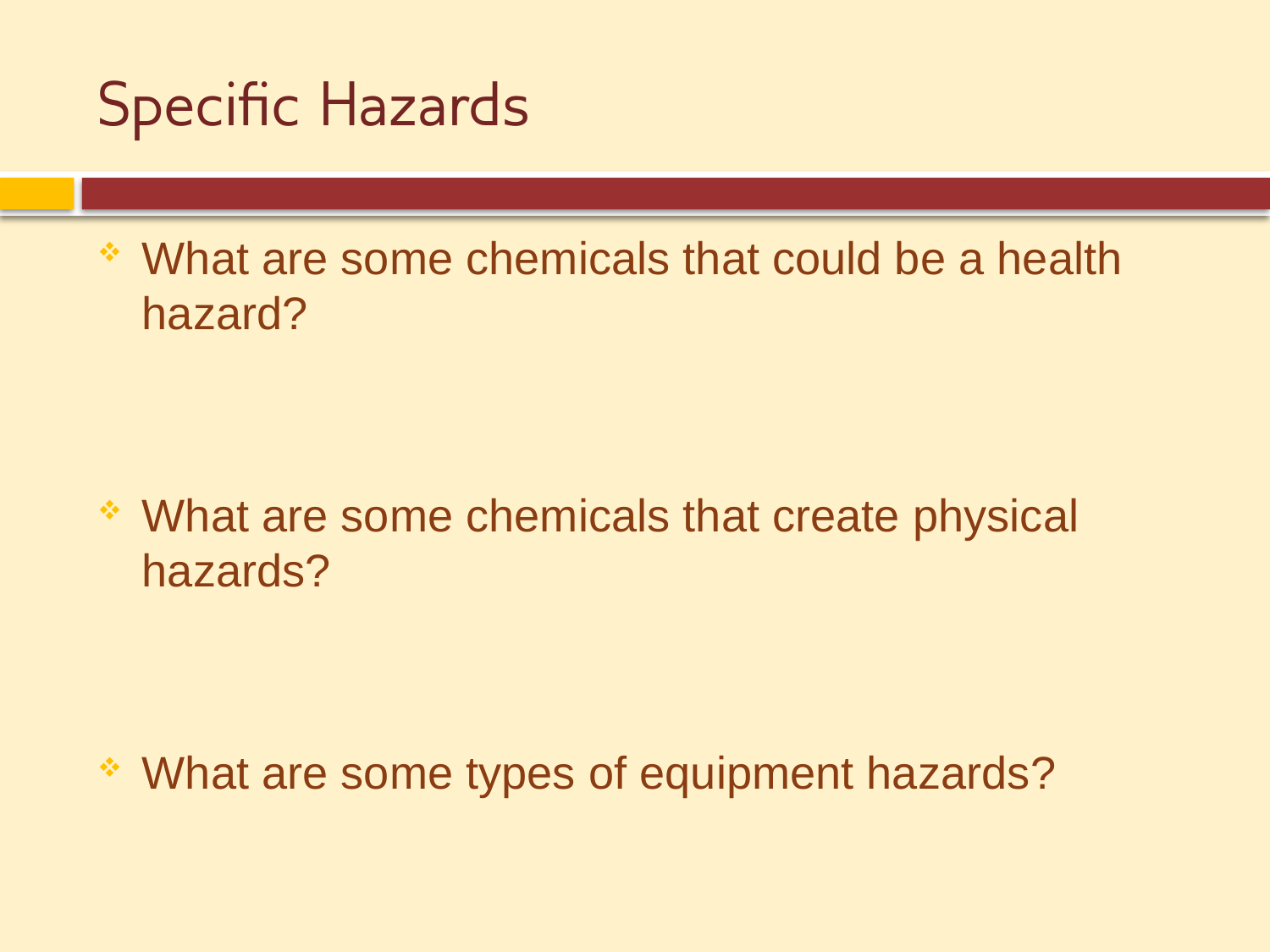

# Specific Hazards
What are some chemicals that could be a health hazard?

What are some chemicals that create physical hazards?

What are some types of equipment hazards?